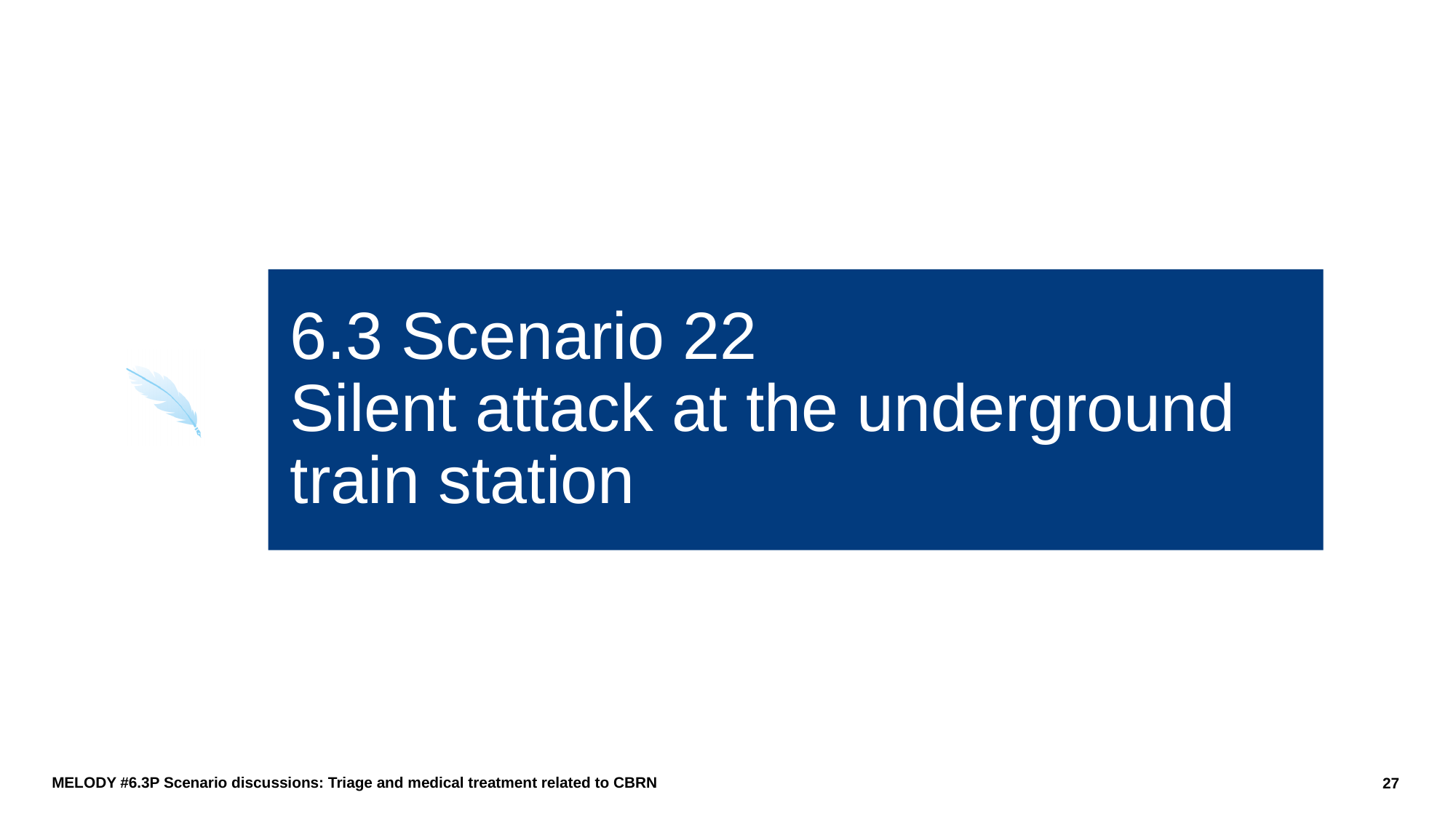

# 6.3 Scenario 22 Silent attack at the underground train station
MELODY #6.3P Scenario discussions: Triage and medical treatment related to CBRN
27